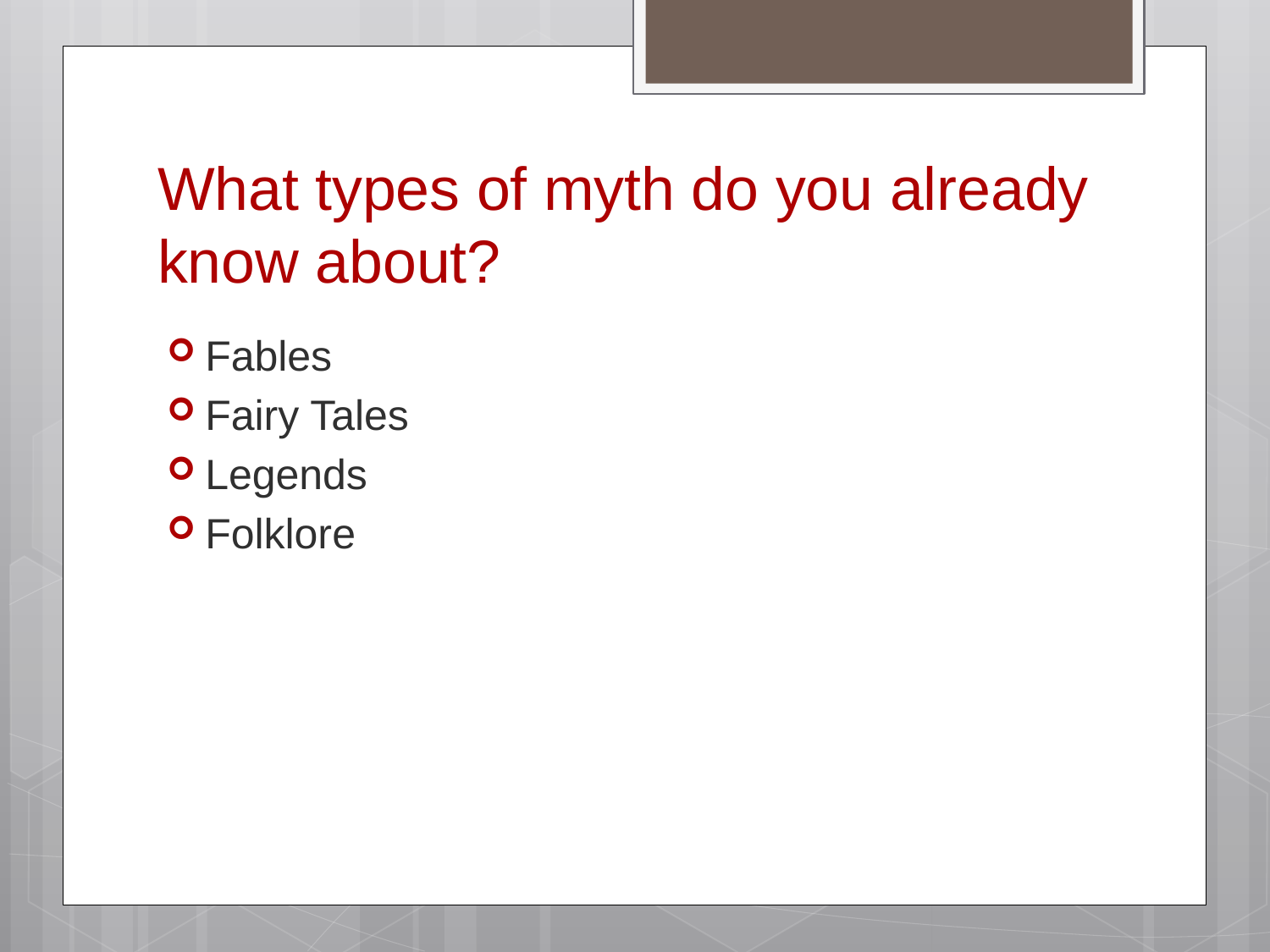

# What types of myth do you already know about?
Fables
Fairy Tales
Legends
Folklore